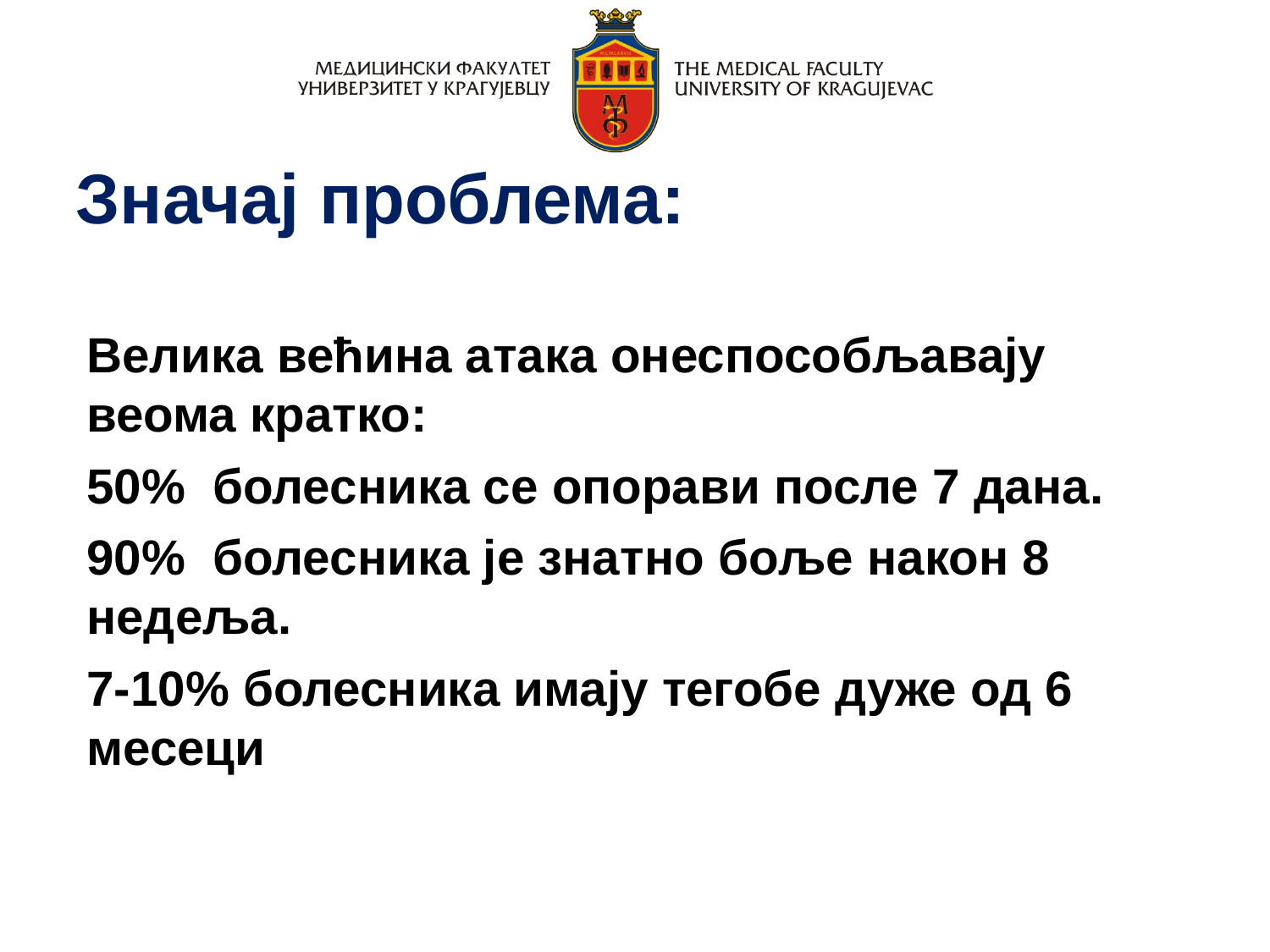

Значај проблема:
Велика већина атака онеспособљавају веома кратко:
50%  болесника се опорави после 7 дана.
90%  болесника је знатно боље након 8 недеља.
7-10% болесника имају тегобе дуже од 6 месеци